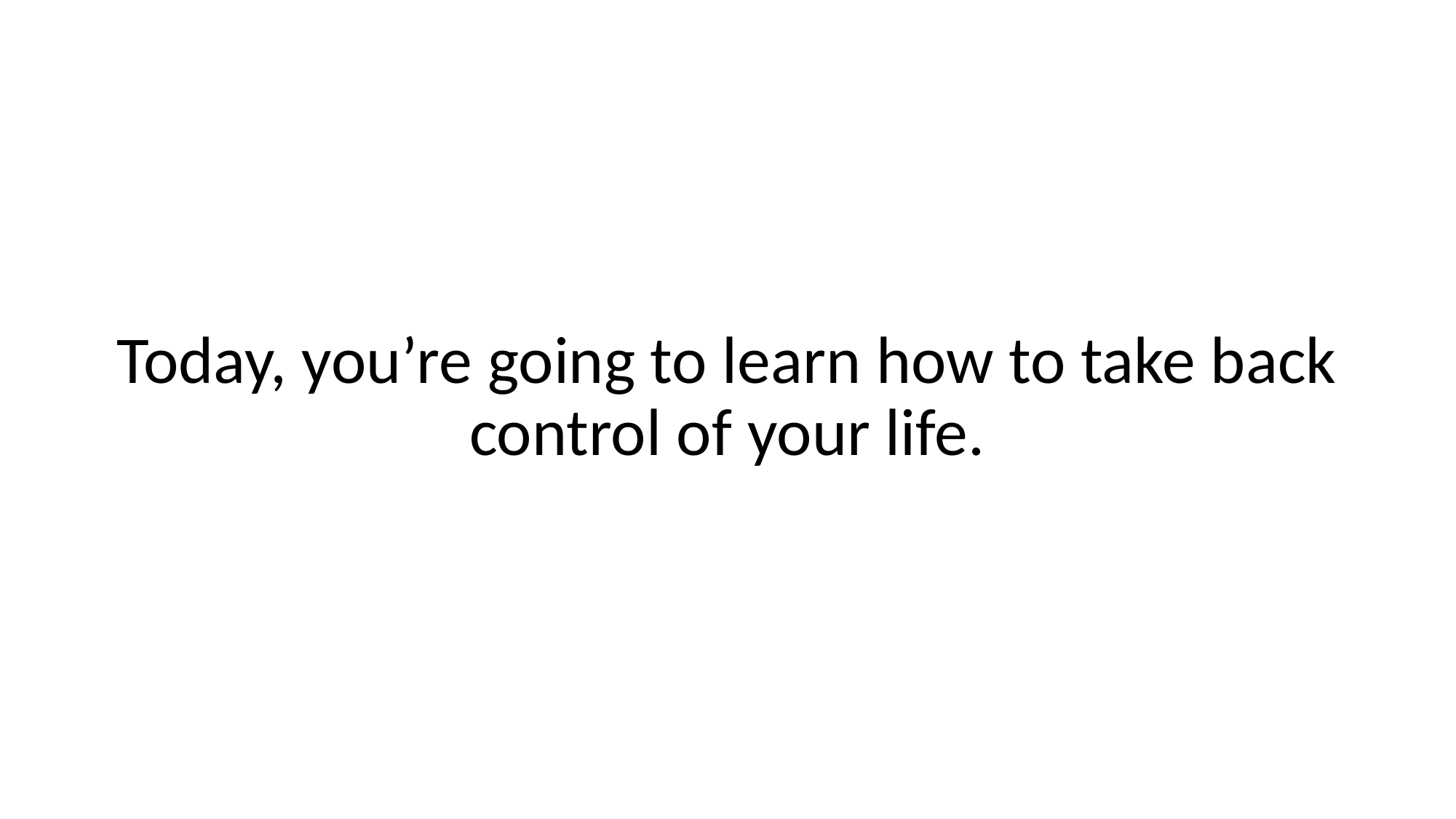

Today, you’re going to learn how to take back control of your life.